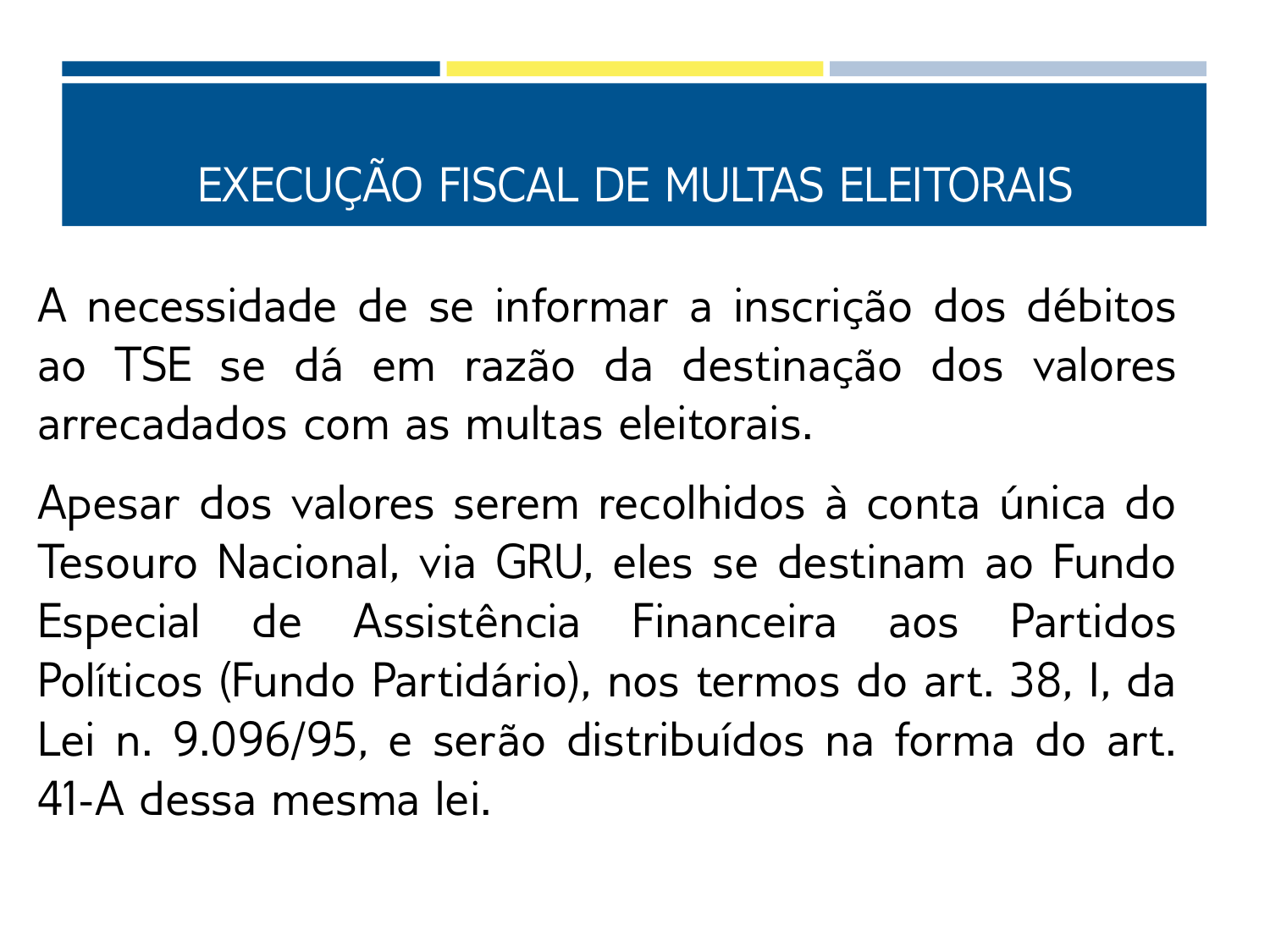

# EXECUÇÃO FISCAL DE MULTAS ELEITORAIS
A necessidade de se informar a inscrição dos débitos ao TSE se dá em razão da destinação dos valores arrecadados com as multas eleitorais.
Apesar dos valores serem recolhidos à conta única do Tesouro Nacional, via GRU, eles se destinam ao Fundo Especial de Assistência Financeira aos Partidos Políticos (Fundo Partidário), nos termos do art. 38, I, da Lei n. 9.096/95, e serão distribuídos na forma do art. 41-A dessa mesma lei.